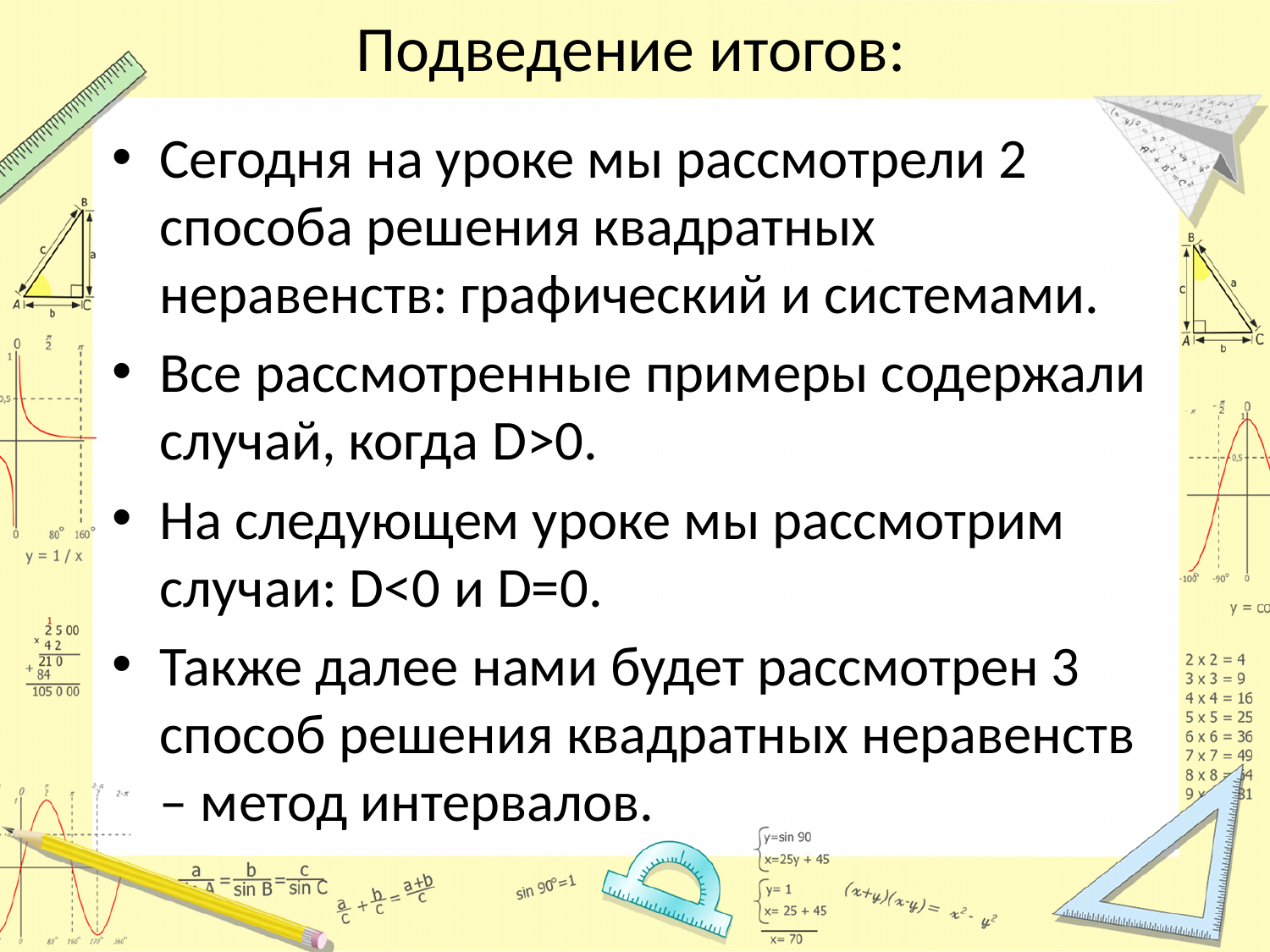

# Подведение итогов:
Сегодня на уроке мы рассмотрели 2 способа решения квадратных неравенств: графический и системами.
Все рассмотренные примеры содержали случай, когда D>0.
На следующем уроке мы рассмотрим случаи: D<0 и D=0.
Также далее нами будет рассмотрен 3 способ решения квадратных неравенств – метод интервалов.